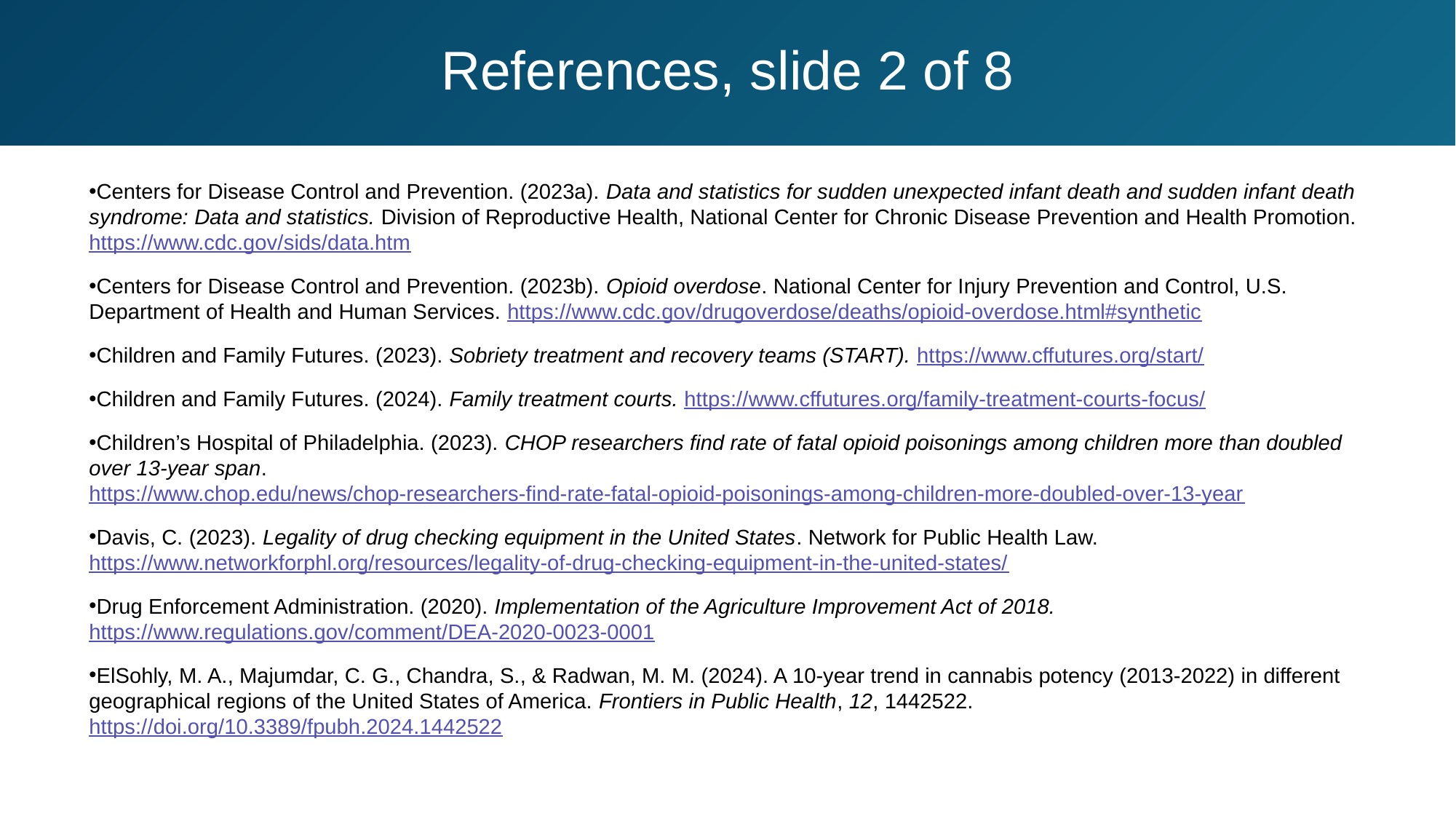

# References, slide 2 of 8
Centers for Disease Control and Prevention. (2023a). Data and statistics for sudden unexpected infant death and sudden infant death syndrome: Data and statistics. Division of Reproductive Health, National Center for Chronic Disease Prevention and Health Promotion. https://www.cdc.gov/sids/data.htm ​
Centers for Disease Control and Prevention. (2023b). Opioid overdose. National Center for Injury Prevention and Control, U.S. Department of Health and Human Services. https://www.cdc.gov/drugoverdose/deaths/opioid-overdose.html#synthetic
Children and Family Futures. (2023). Sobriety treatment and recovery teams (START). https://www.cffutures.org/start/
Children and Family Futures. (2024). Family treatment courts. https://www.cffutures.org/family-treatment-courts-focus/ ​
Children’s Hospital of Philadelphia. (2023). CHOP researchers find rate of fatal opioid poisonings among children more than doubled over 13-year span. https://www.chop.edu/news/chop-researchers-find-rate-fatal-opioid-poisonings-among-children-more-doubled-over-13-year
Davis, C. (2023). Legality of drug checking equipment in the United States. Network for Public Health Law. https://www.networkforphl.org/resources/legality-of-drug-checking-equipment-in-the-united-states/
Drug Enforcement Administration. (2020). Implementation of the Agriculture Improvement Act of 2018. https://www.regulations.gov/comment/DEA-2020-0023-0001
ElSohly, M. A., Majumdar, C. G., Chandra, S., & Radwan, M. M. (2024). A 10-year trend in cannabis potency (2013-2022) in different geographical regions of the United States of America. Frontiers in Public Health, 12, 1442522. https://doi.org/10.3389/fpubh.2024.1442522